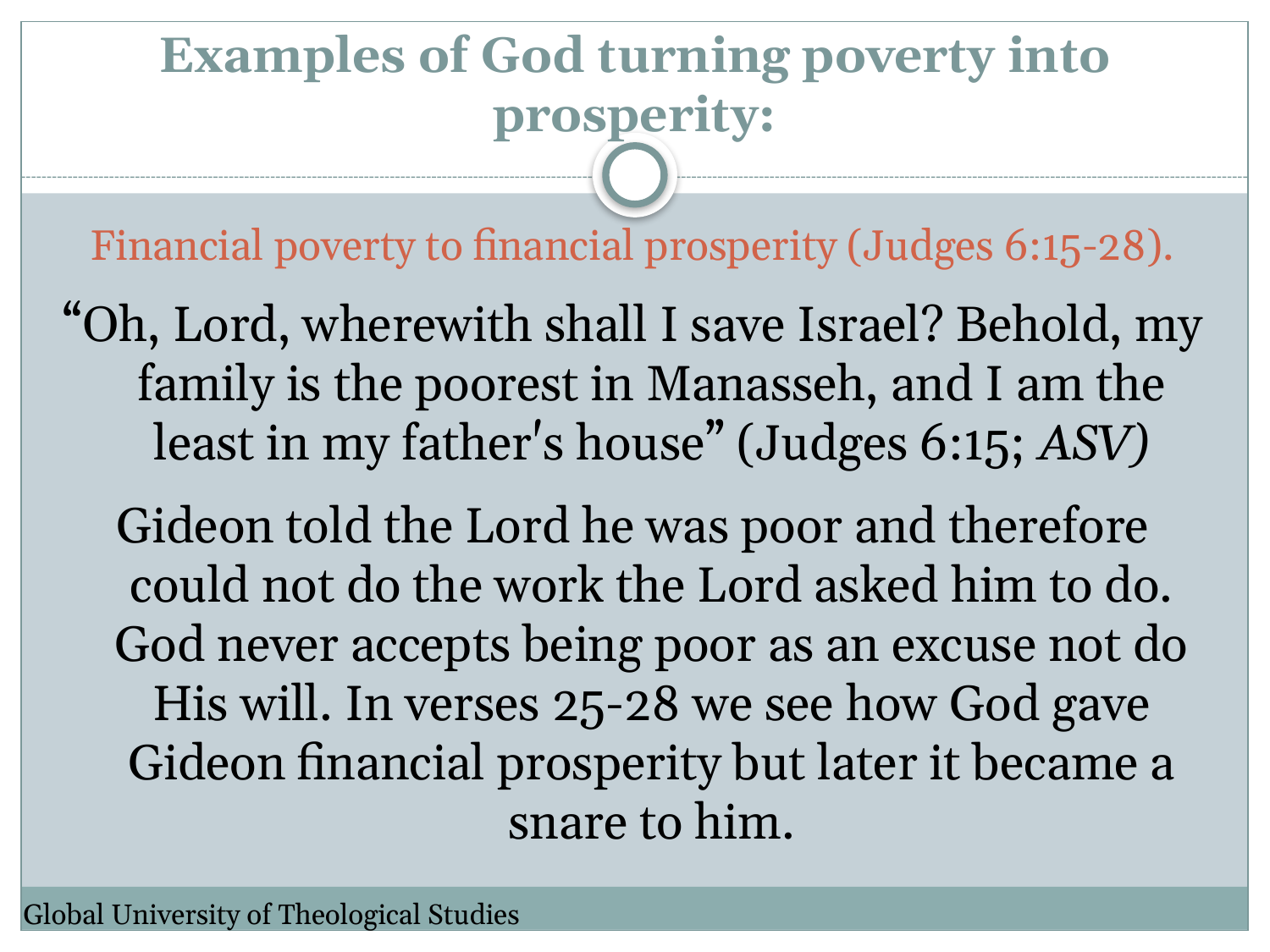

# Examples of God turning poverty into prosperity:
Financial poverty to financial prosperity (Judges 6:15-28).
“Oh, Lord, wherewith shall I save Israel? Behold, my family is the poorest in Manasseh, and I am the least in my father's house” (Judges 6:15; ASV)
Gideon told the Lord he was poor and therefore could not do the work the Lord asked him to do. God never accepts being poor as an excuse not do His will. In verses 25-28 we see how God gave Gideon financial prosperity but later it became a snare to him.
Global University of Theological Studies